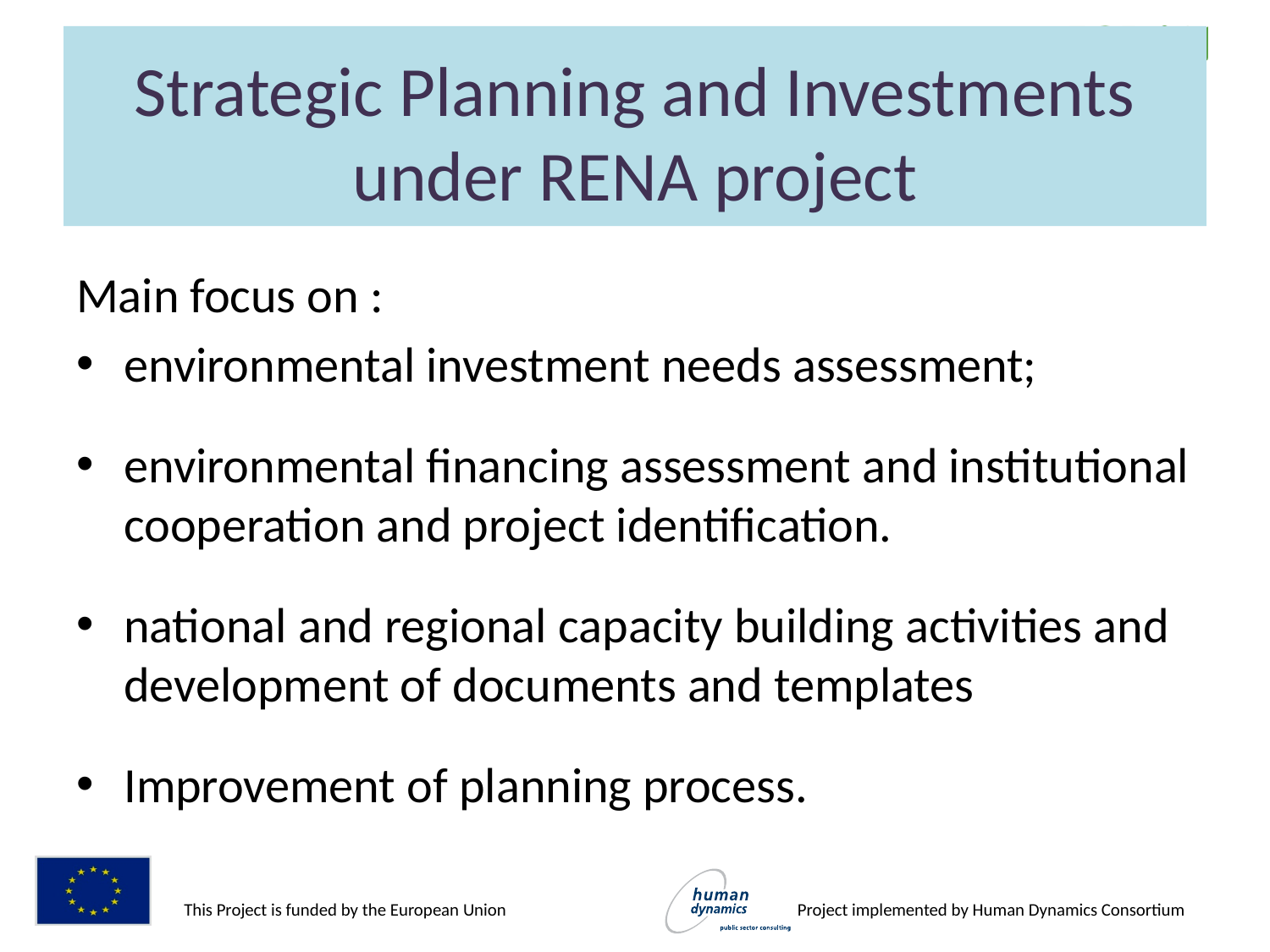

# Strategic Planning and Investments under RENA project
Main focus on :
environmental investment needs assessment;
environmental financing assessment and institutional cooperation and project identification.
national and regional capacity building activities and development of documents and templates
Improvement of planning process.